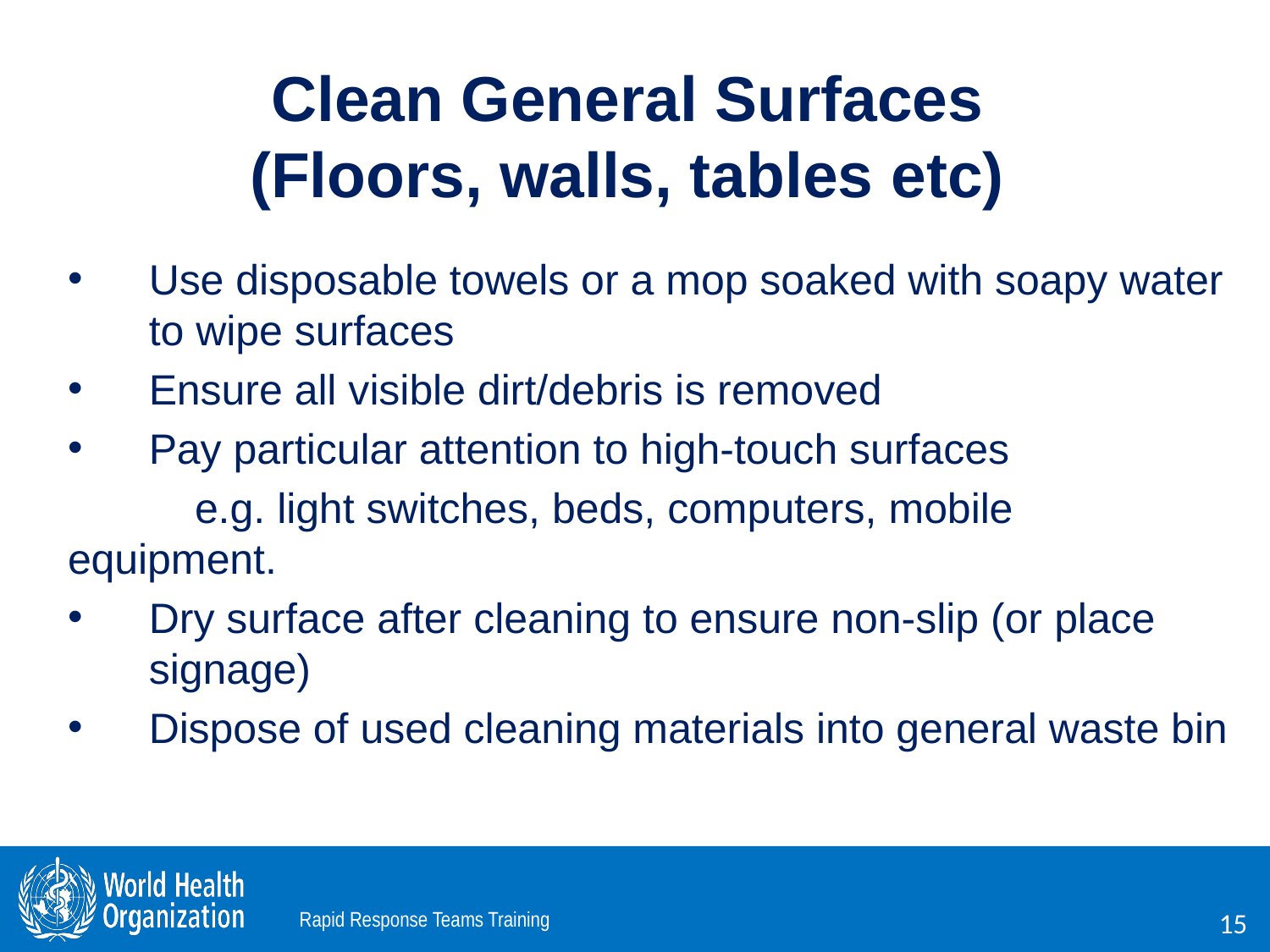

Clean General Surfaces
(Floors, walls, tables etc)
Use disposable towels or a mop soaked with soapy water to wipe surfaces
Ensure all visible dirt/debris is removed
Pay particular attention to high-touch surfaces
	e.g. light switches, beds, computers, mobile 	equipment.
Dry surface after cleaning to ensure non-slip (or place signage)
Dispose of used cleaning materials into general waste bin